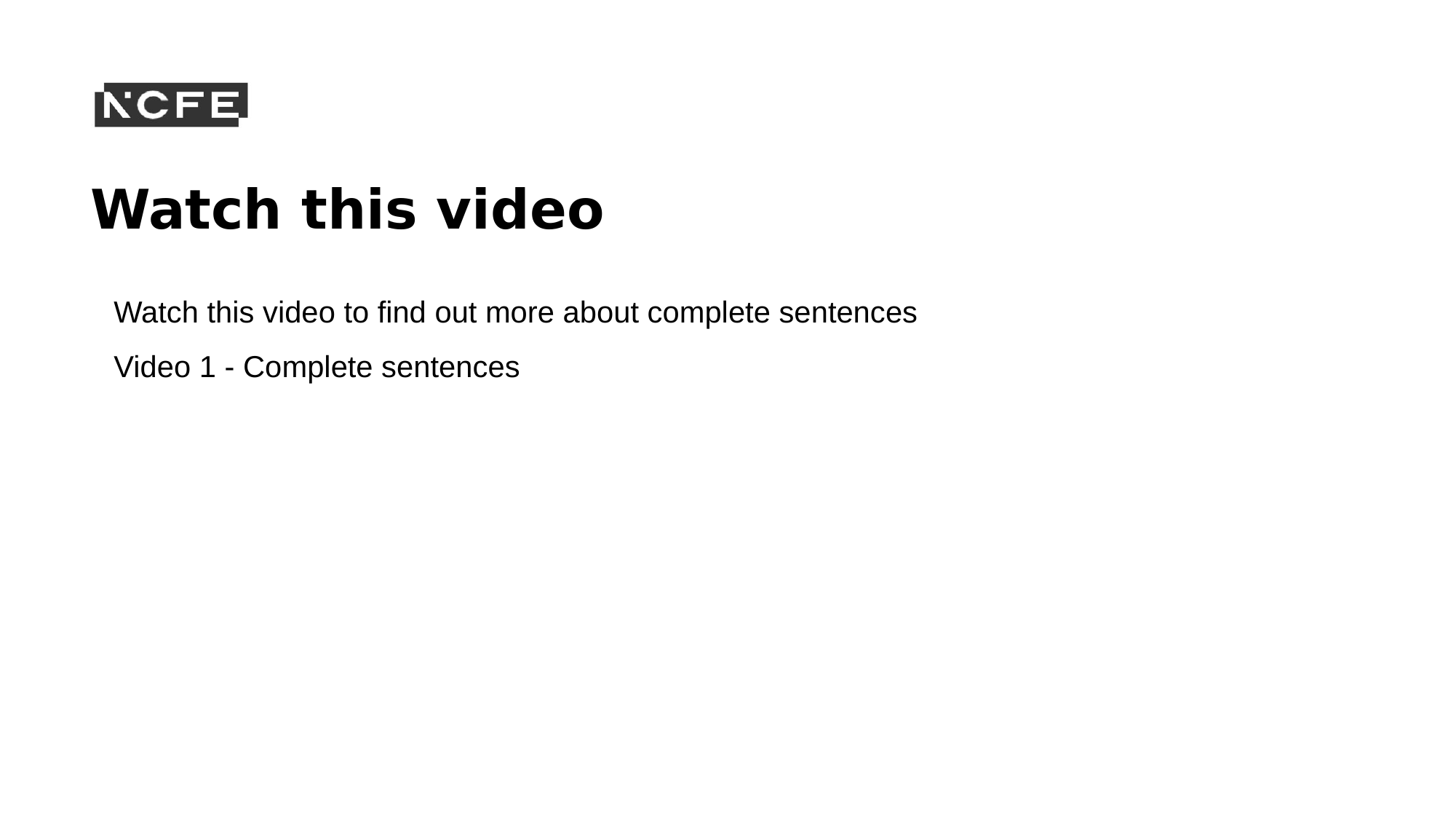

# Watch this video
Watch this video to find out more about complete sentences
Video 1 - Complete sentences